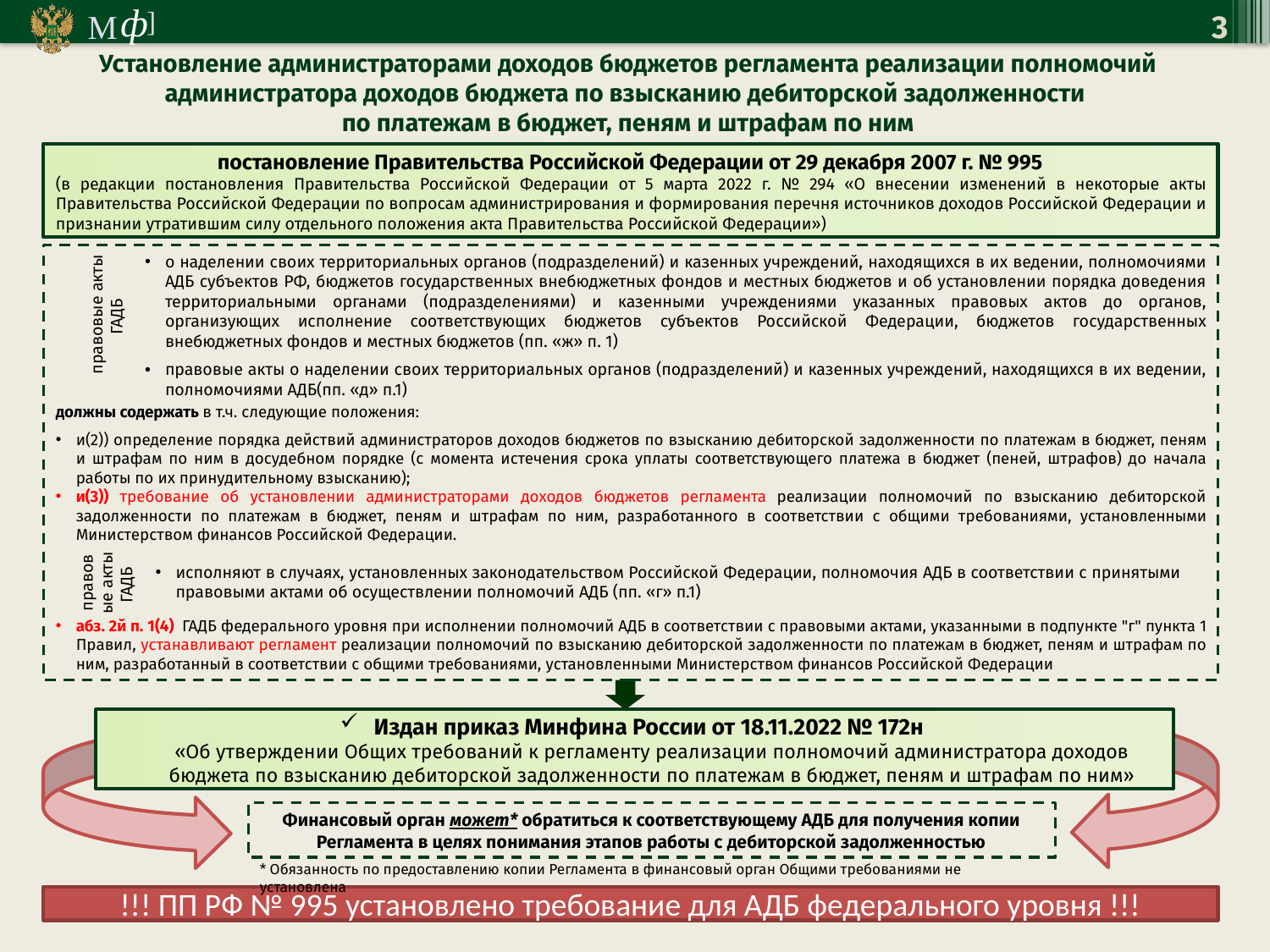

3
Установление администраторами доходов бюджетов регламента реализации полномочий администратора доходов бюджета по взысканию дебиторской задолженности
по платежам в бюджет, пеням и штрафам по ним
постановление Правительства Российской Федерации от 29 декабря 2007 г. № 995
(в редакции постановления Правительства Российской Федерации от 5 марта 2022 г. № 294 «О внесении изменений в некоторые акты Правительства Российской Федерации по вопросам администрирования и формирования перечня источников доходов Российской Федерации и признании утратившим силу отдельного положения акта Правительства Российской Федерации»)

о наделении своих территориальных органов (подразделений) и казенных учреждений, находящихся в их ведении, полномочиями АДБ субъектов РФ, бюджетов государственных внебюджетных фондов и местных бюджетов и об установлении порядка доведения территориальными органами (подразделениями) и казенными учреждениями указанных правовых актов до органов, организующих исполнение соответствующих бюджетов субъектов Российской Федерации, бюджетов государственных внебюджетных фондов и местных бюджетов (пп. «ж» п. 1)
правовые акты о наделении своих территориальных органов (подразделений) и казенных учреждений, находящихся в их ведении, полномочиями АДБ(пп. «д» п.1)
правовые акты ГАДБ
должны содержать в т.ч. следующие положения:
и(2)) определение порядка действий администраторов доходов бюджетов по взысканию дебиторской задолженности по платежам в бюджет, пеням и штрафам по ним в досудебном порядке (с момента истечения срока уплаты соответствующего платежа в бюджет (пеней, штрафов) до начала работы по их принудительному взысканию);
и(3)) требование об установлении администраторами доходов бюджетов регламента реализации полномочий по взысканию дебиторской задолженности по платежам в бюджет, пеням и штрафам по ним, разработанного в соответствии с общими требованиями, установленными Министерством финансов Российской Федерации.
правовые акты
ГАДБ
исполняют в случаях, установленных законодательством Российской Федерации, полномочия АДБ в соответствии с принятыми правовыми актами об осуществлении полномочий АДБ (пп. «г» п.1)
абз. 2й п. 1(4)  ГАДБ федерального уровня при исполнении полномочий АДБ в соответствии с правовыми актами, указанными в подпункте "г" пункта 1 Правил, устанавливают регламент реализации полномочий по взысканию дебиторской задолженности по платежам в бюджет, пеням и штрафам по ним, разработанный в соответствии с общими требованиями, установленными Министерством финансов Российской Федерации

Издан приказ Минфина России от 18.11.2022 № 172н
«Об утверждении Общих требований к регламенту реализации полномочий администратора доходов бюджета по взысканию дебиторской задолженности по платежам в бюджет, пеням и штрафам по ним»

Финансовый орган может* обратиться к соответствующему АДБ для получения копии Регламента в целях понимания этапов работы с дебиторской задолженностью
* Обязанность по предоставлению копии Регламента в финансовый орган Общими требованиями не установлена
!!! ПП РФ № 995 установлено требование для АДБ федерального уровня !!!